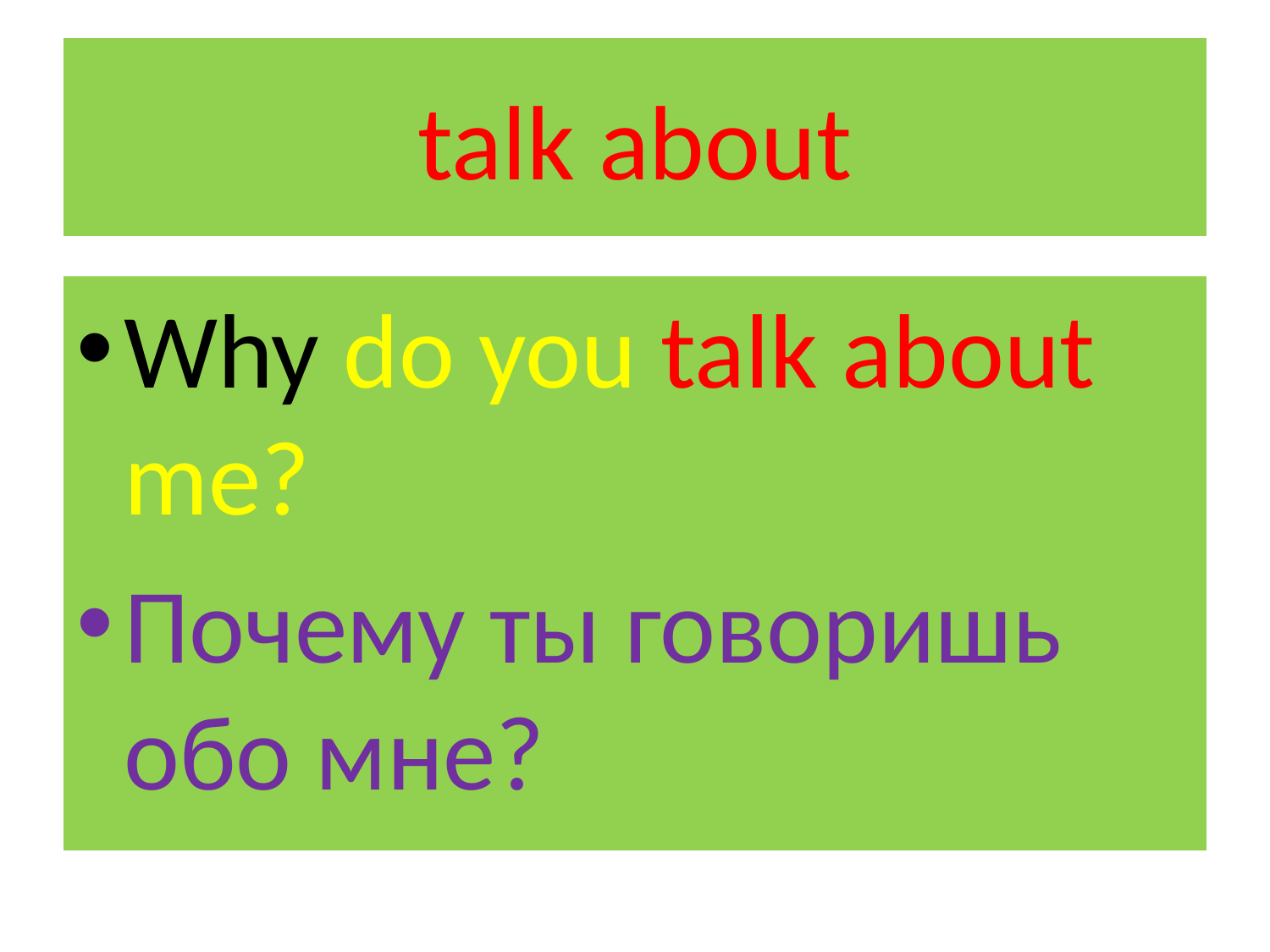

# talk about
Why do you talk about me?
Почему ты говоришь обо мне?